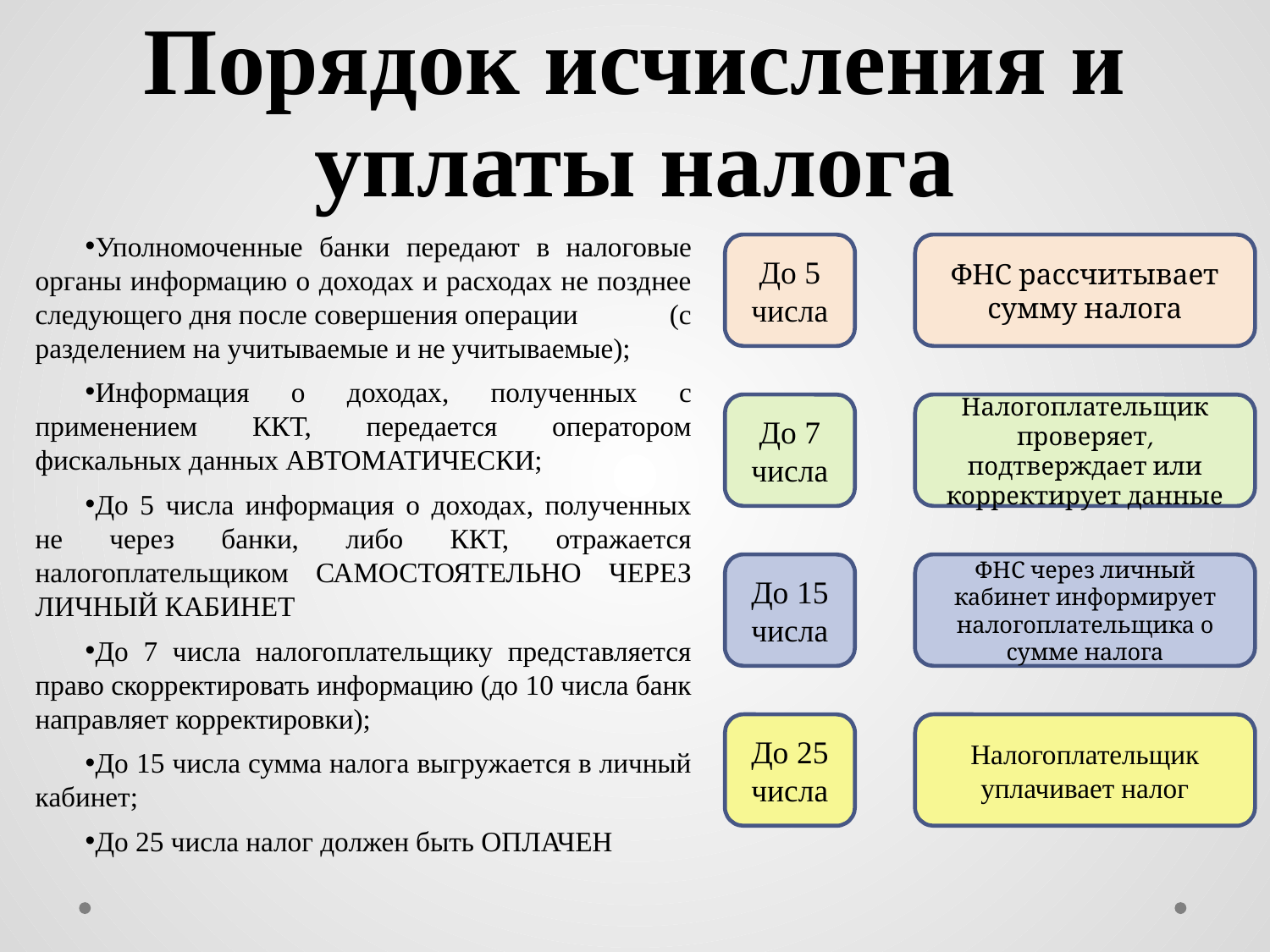

# Порядок исчисления и уплаты налога
Уполномоченные банки передают в налоговые органы информацию о доходах и расходах не позднее следующего дня после совершения операции             (с разделением на учитываемые и не учитываемые);
Информация о доходах, полученных с применением ККТ, передается оператором фискальных данных АВТОМАТИЧЕСКИ;
До 5 числа информация о доходах, полученных не через банки, либо ККТ, отражается налогоплательщиком САМОСТОЯТЕЛЬНО ЧЕРЕЗ ЛИЧНЫЙ КАБИНЕТ
До 7 числа налогоплательщику представляется право скорректировать информацию (до 10 числа банк направляет корректировки);
До 15 числа сумма налога выгружается в личный кабинет;
До 25 числа налог должен быть ОПЛАЧЕН
До 5
числа
ФНС рассчитывает сумму налога
До 7
числа
Налогоплательщик проверяет, подтверждает или корректирует данные
До 15 числа
ФНС через личный кабинет информирует налогоплательщика о сумме налога
До 25 числа
Налогоплательщик уплачивает налог